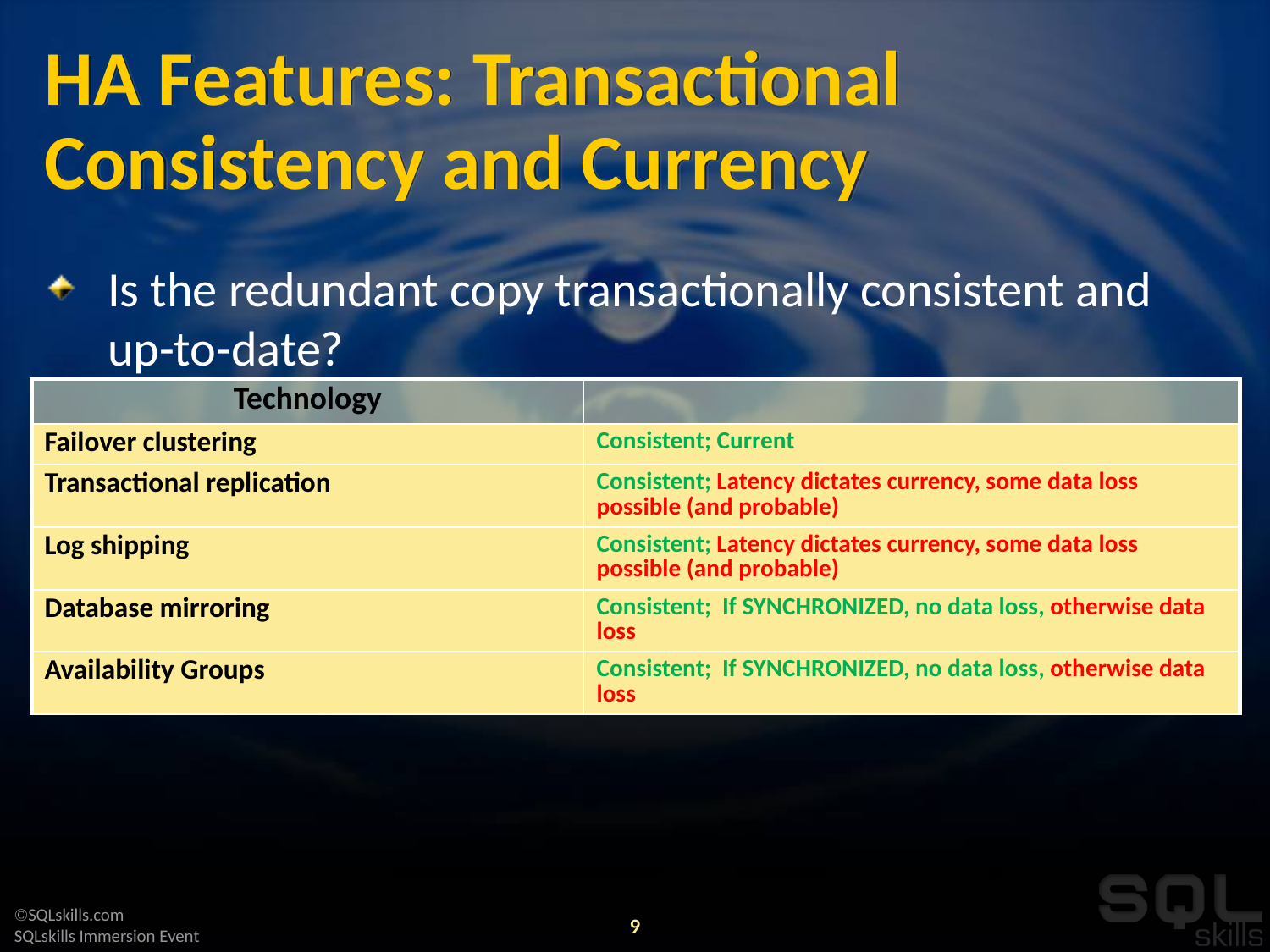

# HA Features: Transactional Consistency and Currency

Is the redundant copy transactionally consistent and up-to-date?
| Technology |  |
| --- | --- |
| Failover clustering | Consistent; Current |
| Transactional replication | Consistent; Latency dictates currency, some data loss possible (and probable) |
| Log shipping | Consistent; Latency dictates currency, some data loss possible (and probable) |
| Database mirroring | Consistent; If SYNCHRONIZED, no data loss, otherwise data loss |
| Availability Groups | Consistent; If SYNCHRONIZED, no data loss, otherwise data loss |
9